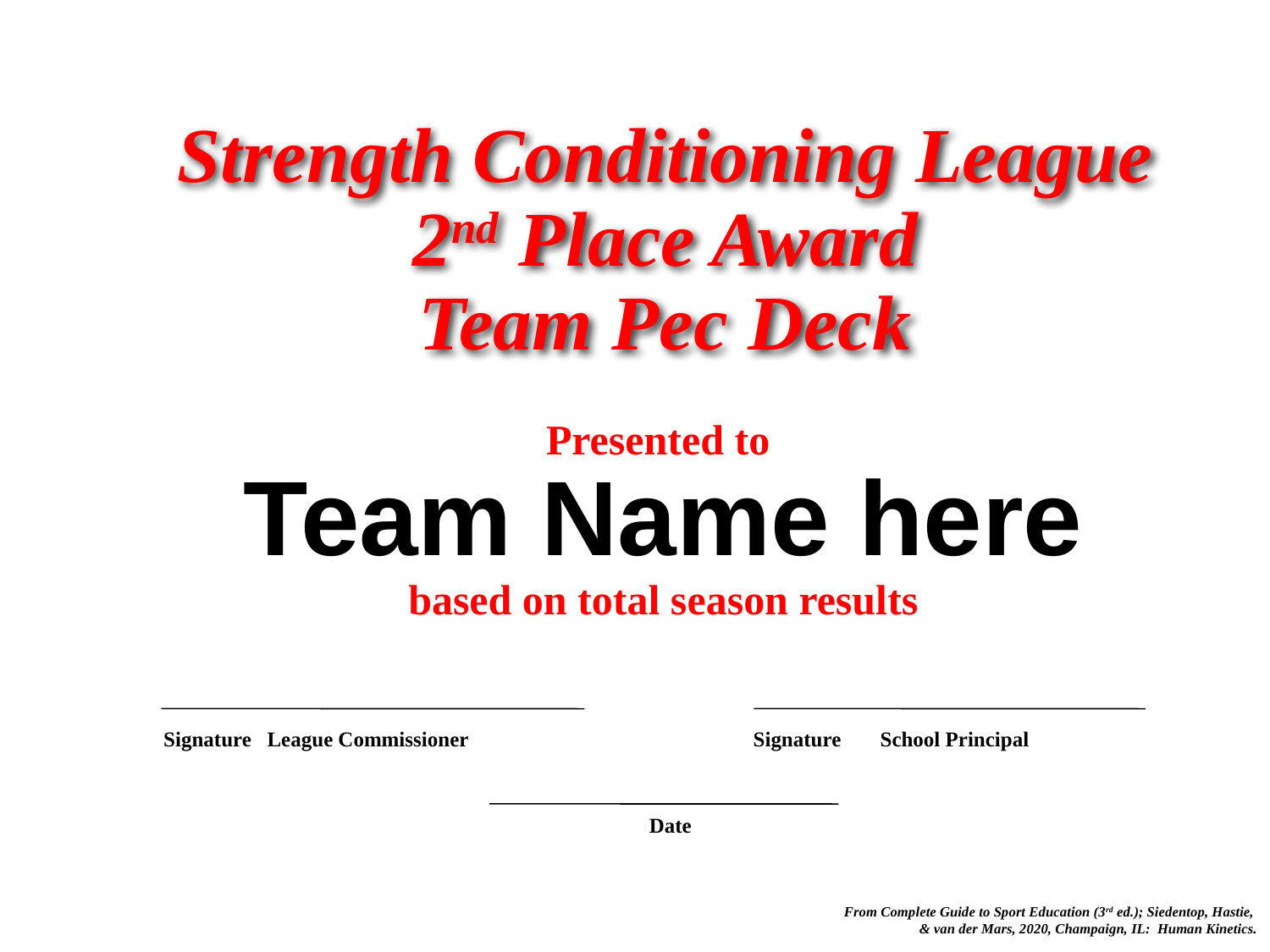

Strength Conditioning League
2nd Place Award
Team Pec Deck
Presented to
Team Name here
based on total season results

Signature   League Commissioner
Signature	School Principal

Date